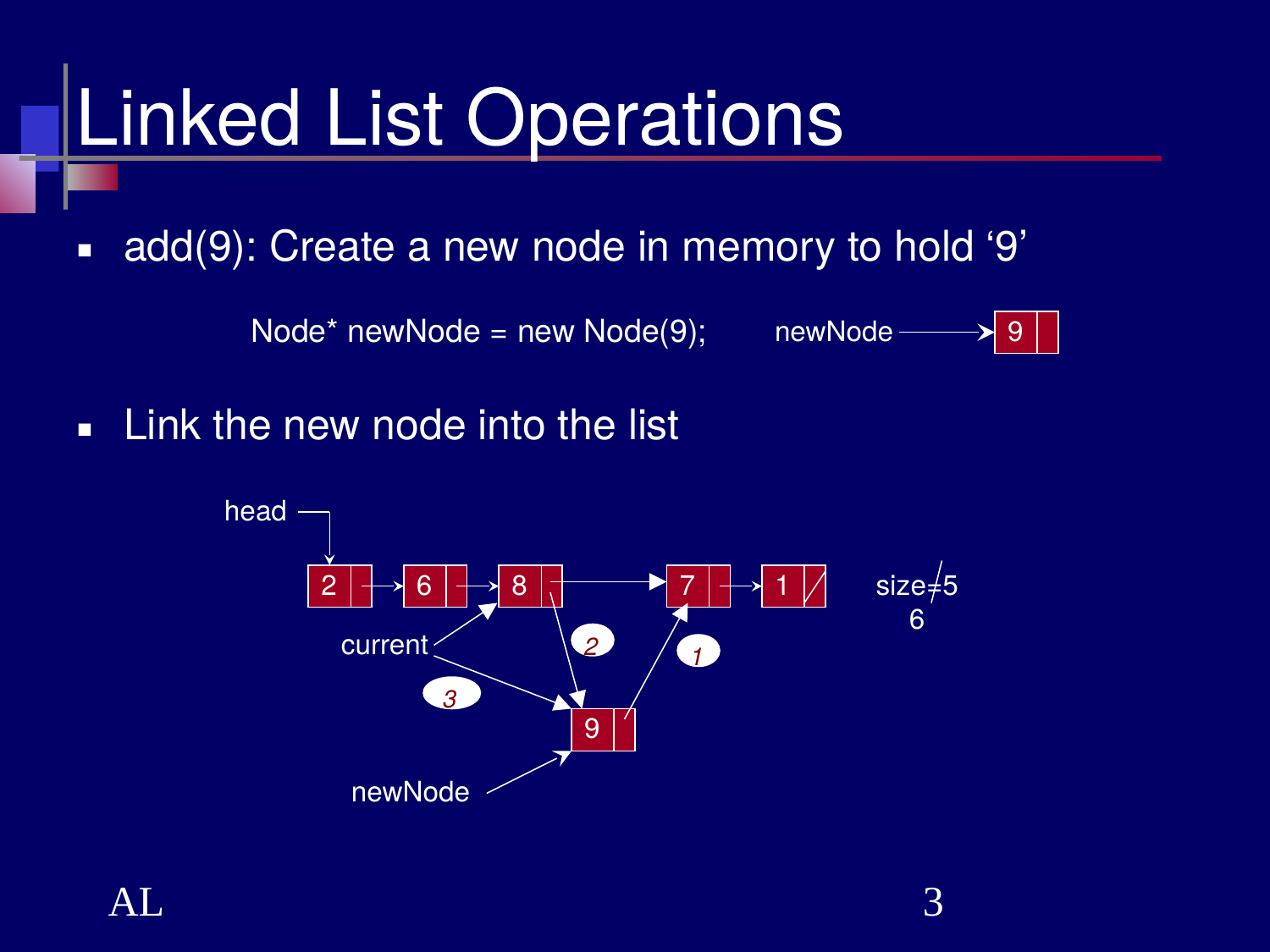

# Linked List Operations
add(9): Create a new node in memory to hold ‘9’
	Node* newNode = new Node(9);

Link the new node into the list
newNode
9

head
2

6
8
7
1
size=5 6

current

2

1

3
9

newNode
AL
3